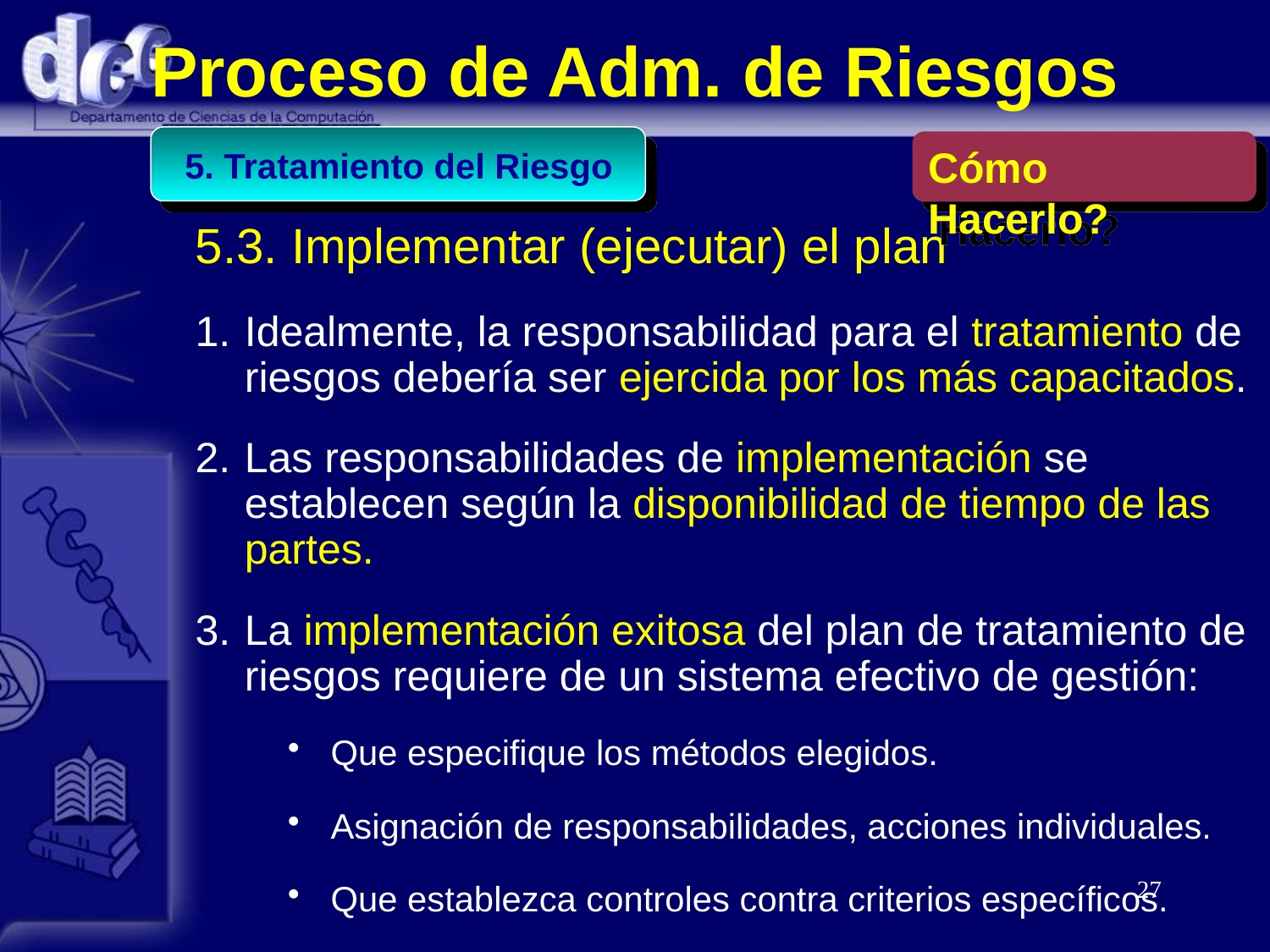

# Proceso de Adm. de Riesgos

Cómo Hacerlo?
5. Tratamiento del Riesgo
5.3. Implementar (ejecutar) el plan
Idealmente, la responsabilidad para el tratamiento de riesgos debería ser ejercida por los más capacitados.
Las responsabilidades de implementación se establecen según la disponibilidad de tiempo de las partes.
La implementación exitosa del plan de tratamiento de riesgos requiere de un sistema efectivo de gestión:
Que especifique los métodos elegidos.
Asignación de responsabilidades, acciones individuales.
Que establezca controles contra criterios específicos.
27